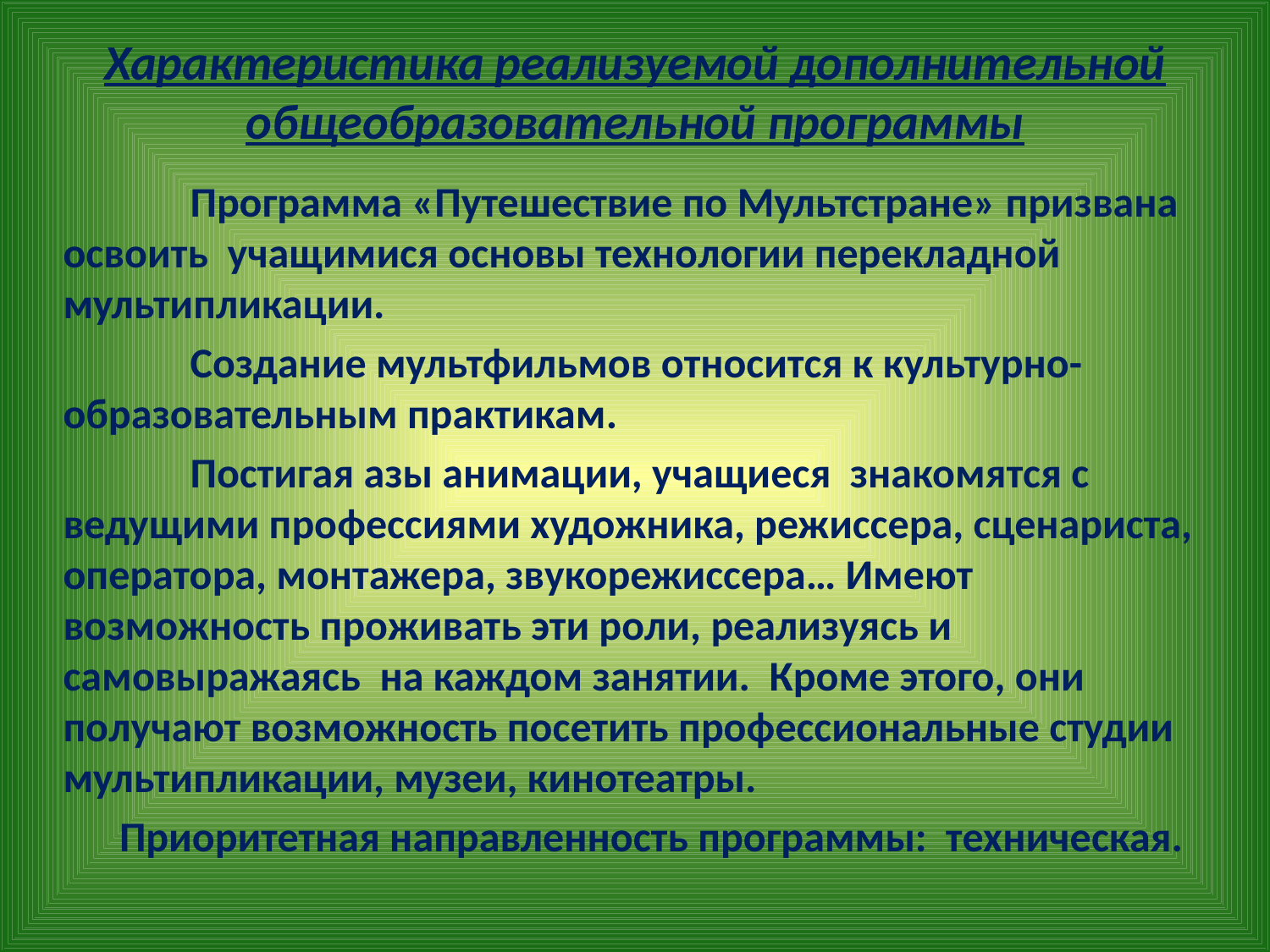

# Характеристика реализуемой дополнительной общеобразовательной программы
	Программа «Путешествие по Мультстране» призвана освоить  учащимися основы технологии перекладной мультипликации.
	Создание мультфильмов относится к культурно-образовательным практикам.
	Постигая азы анимации, учащиеся  знакомятся с ведущими профессиями художника, режиссера, сценариста, оператора, монтажера, звукорежиссера… Имеют возможность проживать эти роли, реализуясь и самовыражаясь  на каждом занятии.  Кроме этого, они  получают возможность посетить профессиональные студии мультипликации, музеи, кинотеатры.
	 Приоритетная направленность программы:  техническая.